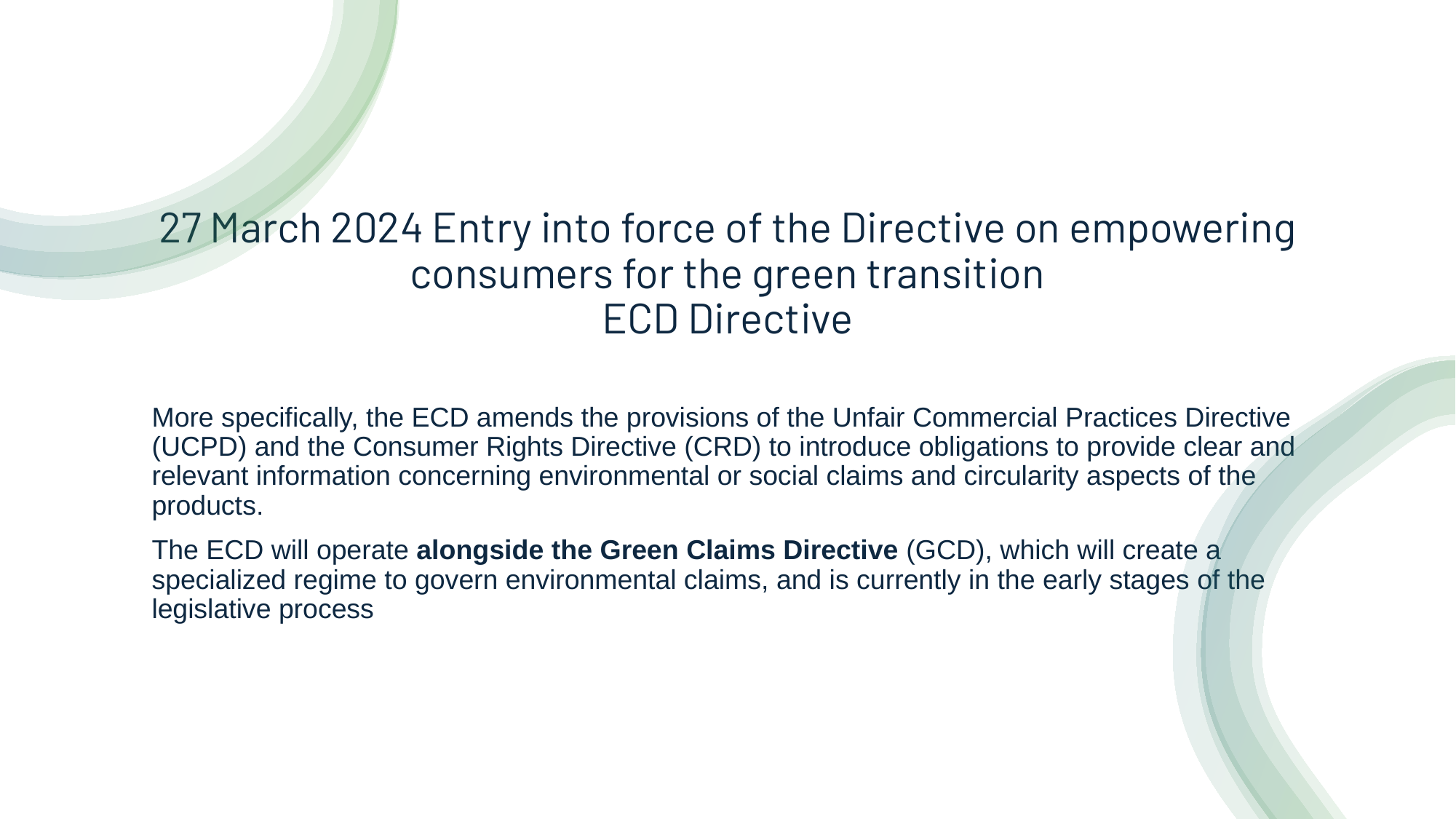

# 27 March 2024 Entry into force of the Directive on empowering consumers for the green transition ECD Directive
More specifically, the ECD amends the provisions of the Unfair Commercial Practices Directive (UCPD) and the Consumer Rights Directive (CRD) to introduce obligations to provide clear and relevant information concerning environmental or social claims and circularity aspects of the products.
The ECD will operate alongside the Green Claims Directive (GCD), which will create a specialized regime to govern environmental claims, and is currently in the early stages of the legislative process